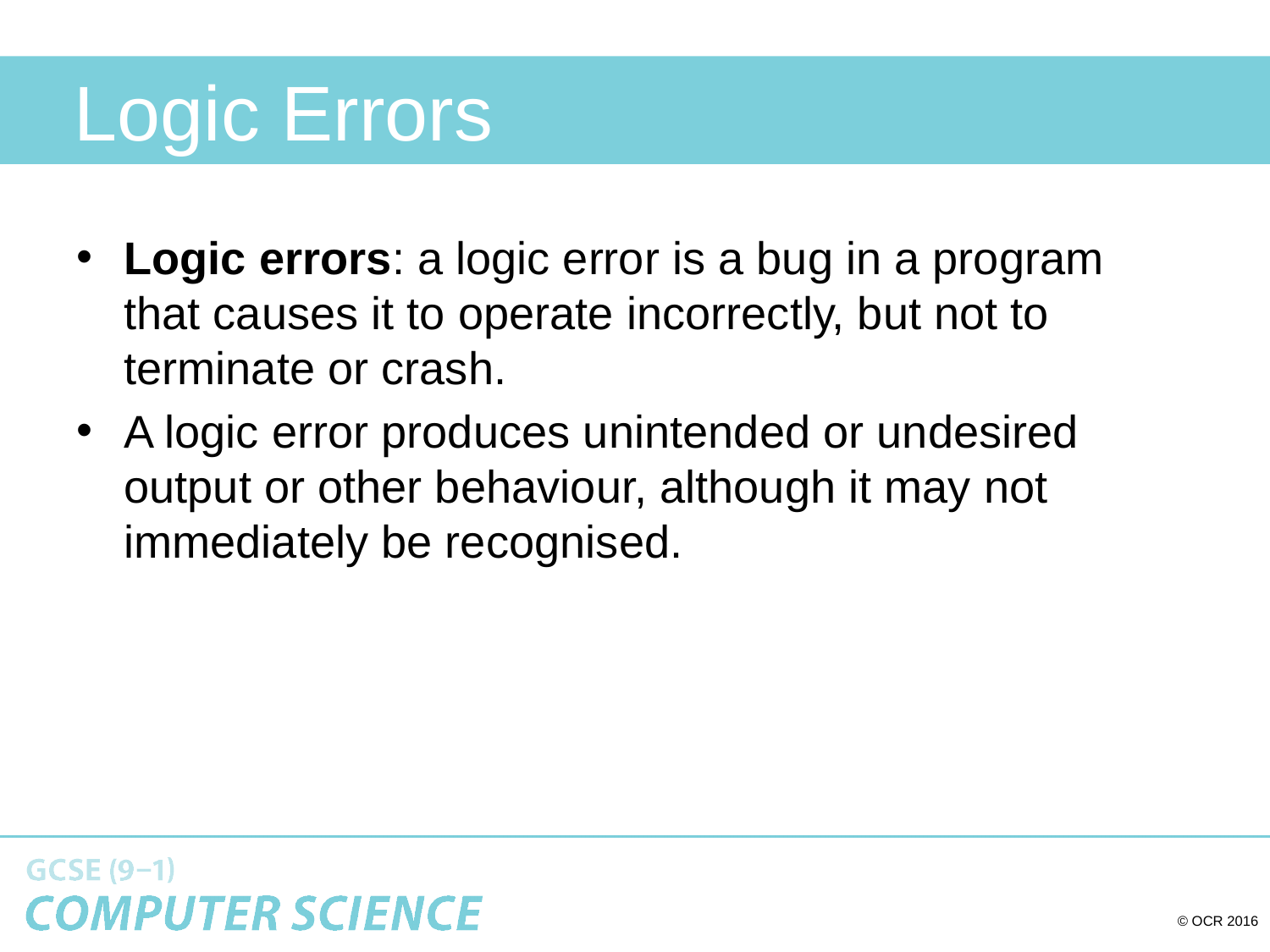

# Logic Errors
Logic errors: a logic error is a bug in a program that causes it to operate incorrectly, but not to terminate or crash.
A logic error produces unintended or undesired output or other behaviour, although it may not immediately be recognised.